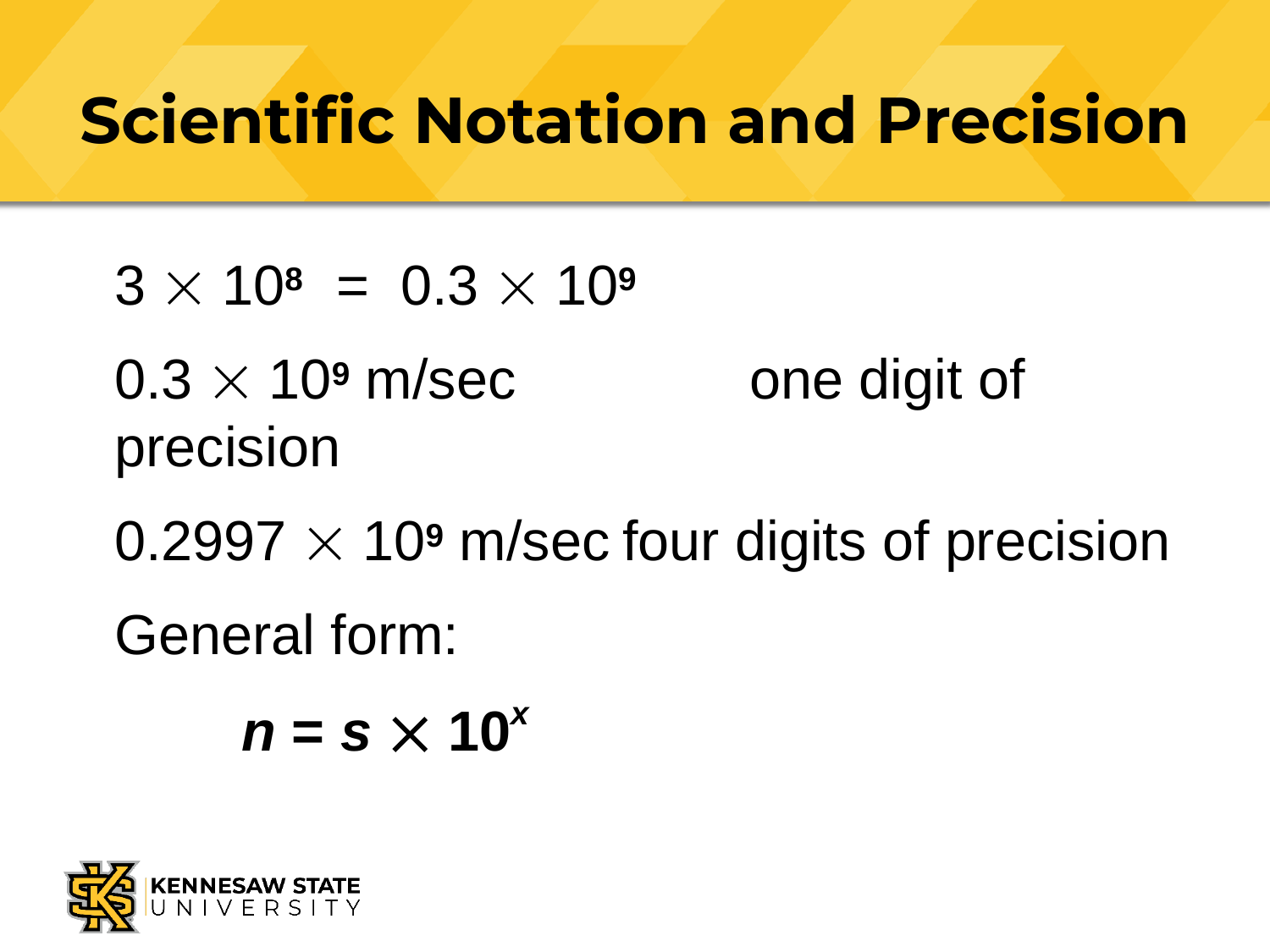

# Scientific Notation and Precision
3 × 108   =  0.3 × 109
0.3 × 109 m/sec		one digit of precision
0.2997 × 109 m/sec	four digits of precision
General form:
	n = s × 10x